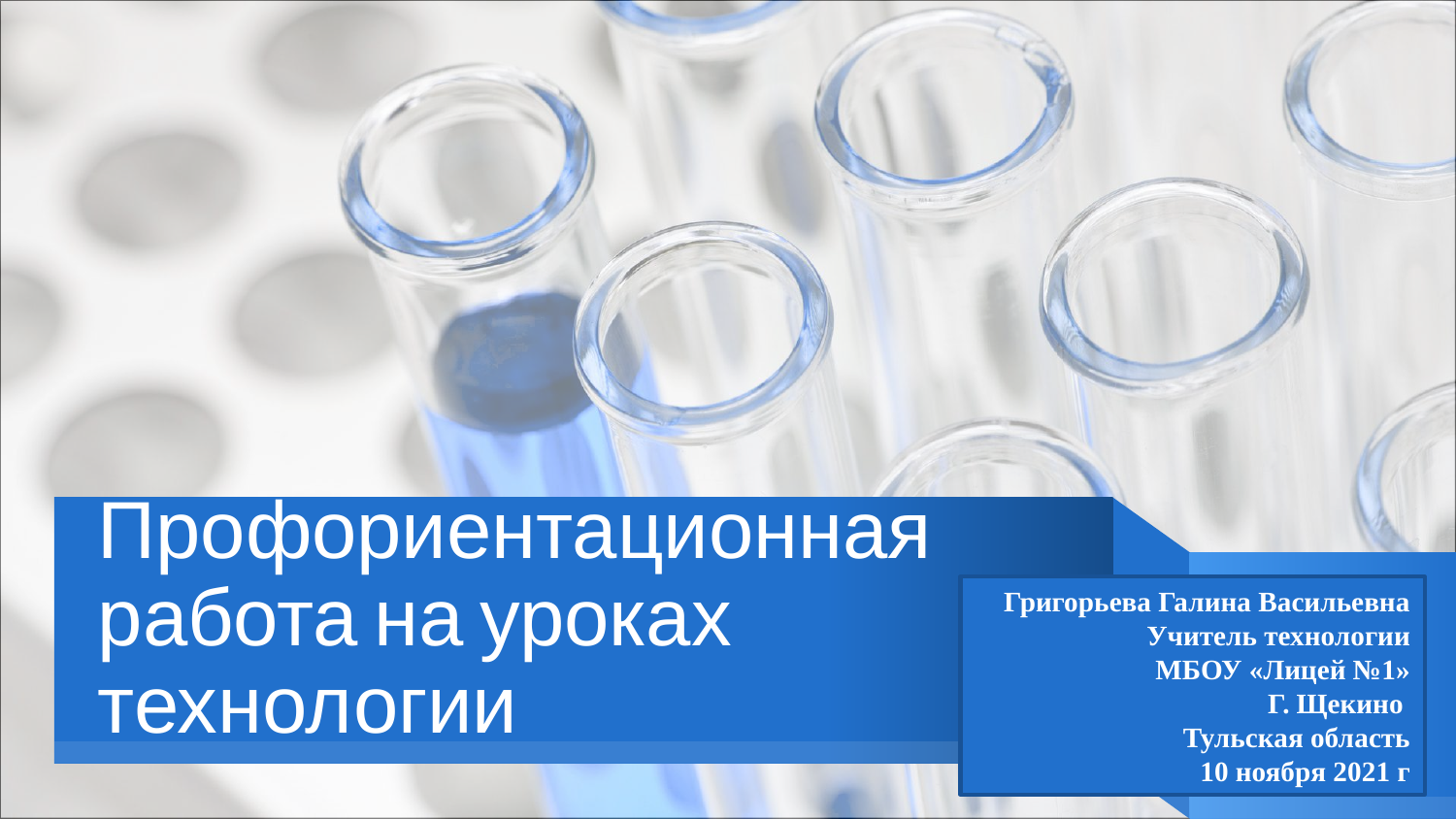

# Профориентационная работа на уроках технологии
Григорьева Галина Васильевна
Учитель технологии
МБОУ «Лицей №1»
Г. Щекино
Тульская область
10 ноября 2021 г